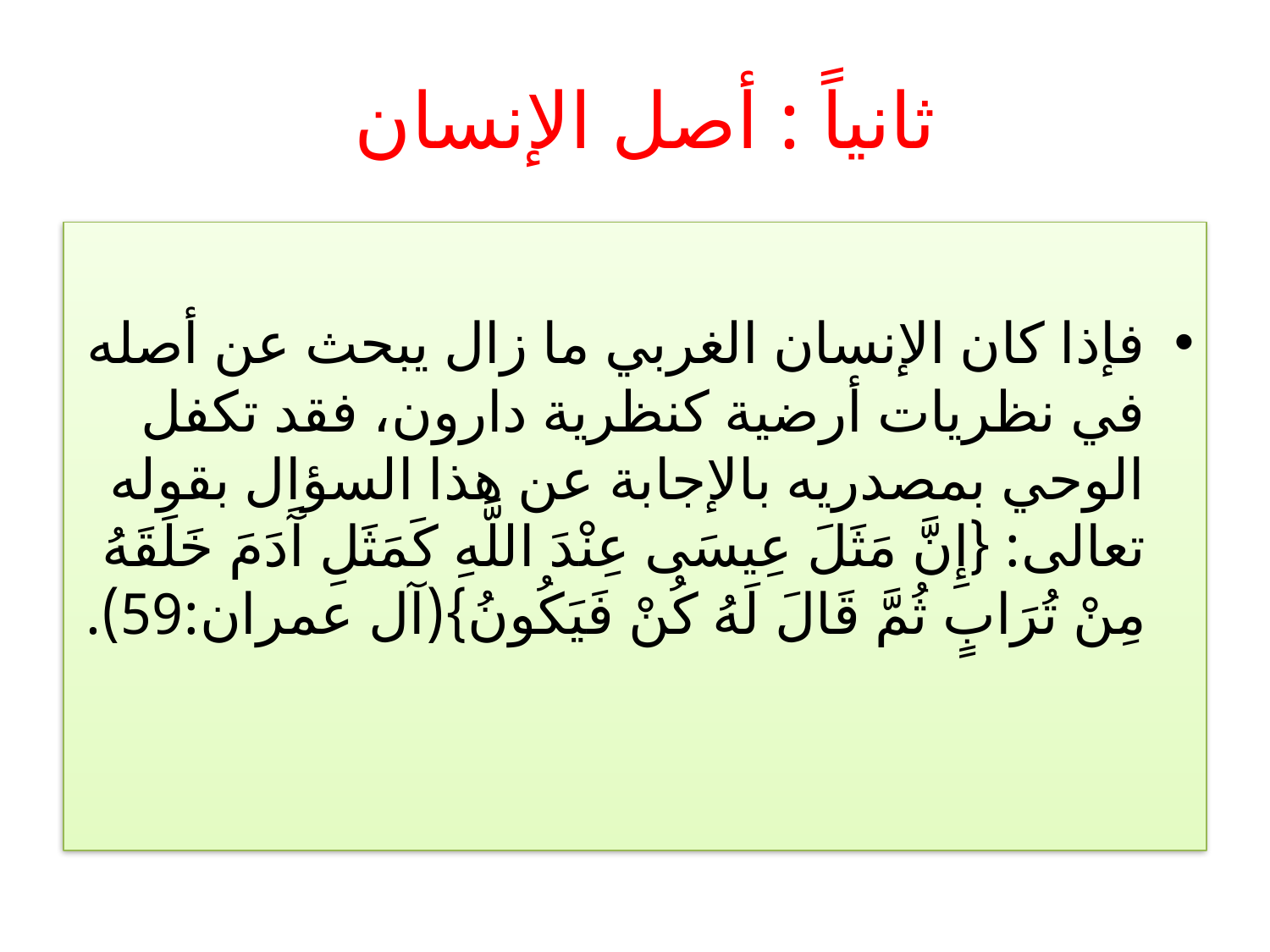

# ثانياً : أصل الإنسان

فإذا كان الإنسان الغربي ما زال يبحث عن أصله في نظريات أرضية كنظرية دارون، فقد تكفل الوحي بمصدريه بالإجابة عن هذا السؤال بقوله تعالى: {إِنَّ مَثَلَ عِيسَى عِنْدَ اللَّهِ كَمَثَلِ آَدَمَ خَلَقَهُ مِنْ تُرَابٍ ثُمَّ قَالَ لَهُ كُنْ فَيَكُونُ}(آل عمران:59).